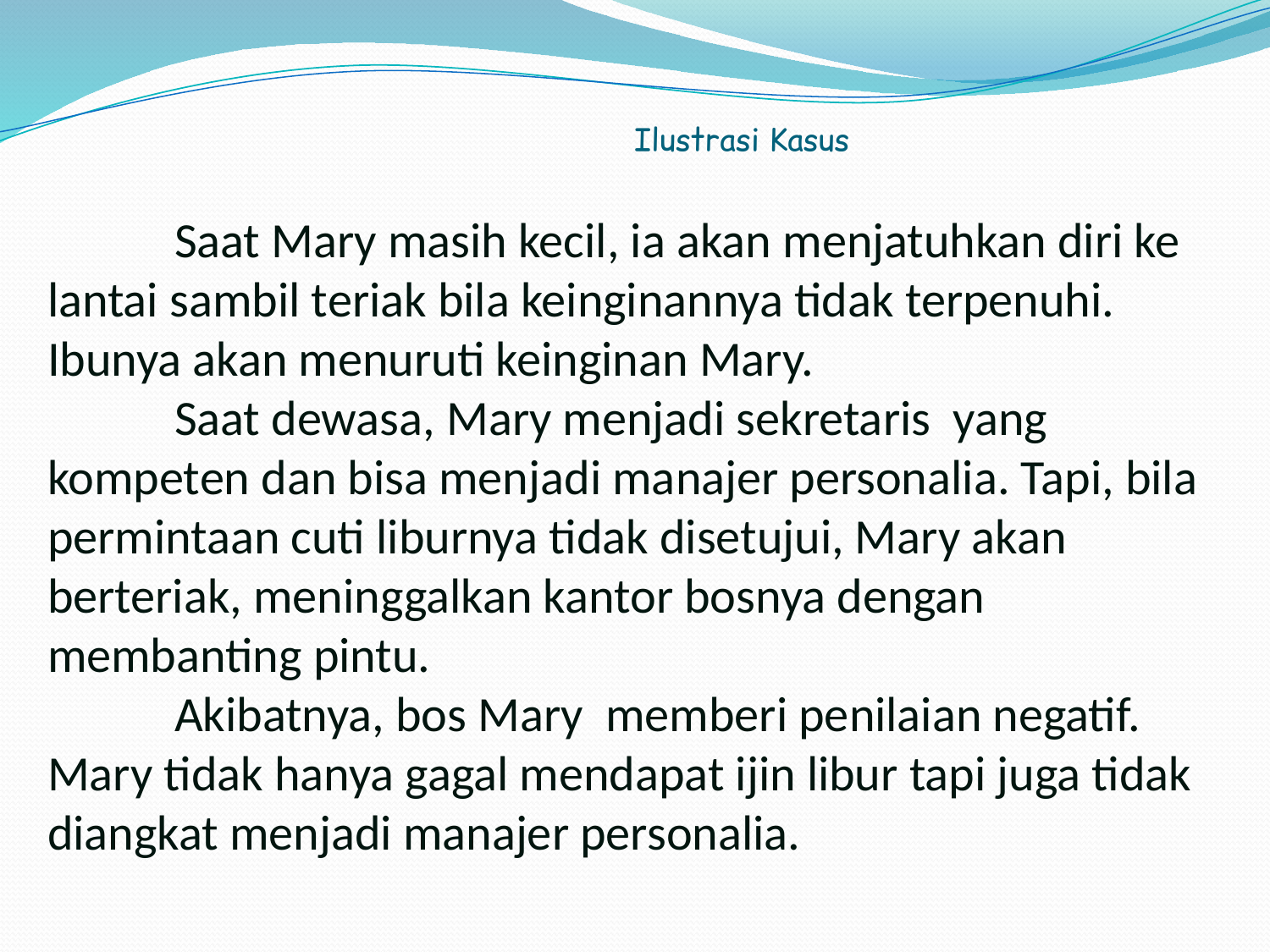

# Ilustrasi Kasus

	Saat Mary masih kecil, ia akan menjatuhkan diri ke lantai sambil teriak bila keinginannya tidak terpenuhi. Ibunya akan menuruti keinginan Mary.
	Saat dewasa, Mary menjadi sekretaris  yang kompeten dan bisa menjadi manajer personalia. Tapi, bila permintaan cuti liburnya tidak disetujui, Mary akan berteriak, meninggalkan kantor bosnya dengan membanting pintu.
	Akibatnya, bos Mary  memberi penilaian negatif. Mary tidak hanya gagal mendapat ijin libur tapi juga tidak diangkat menjadi manajer personalia.